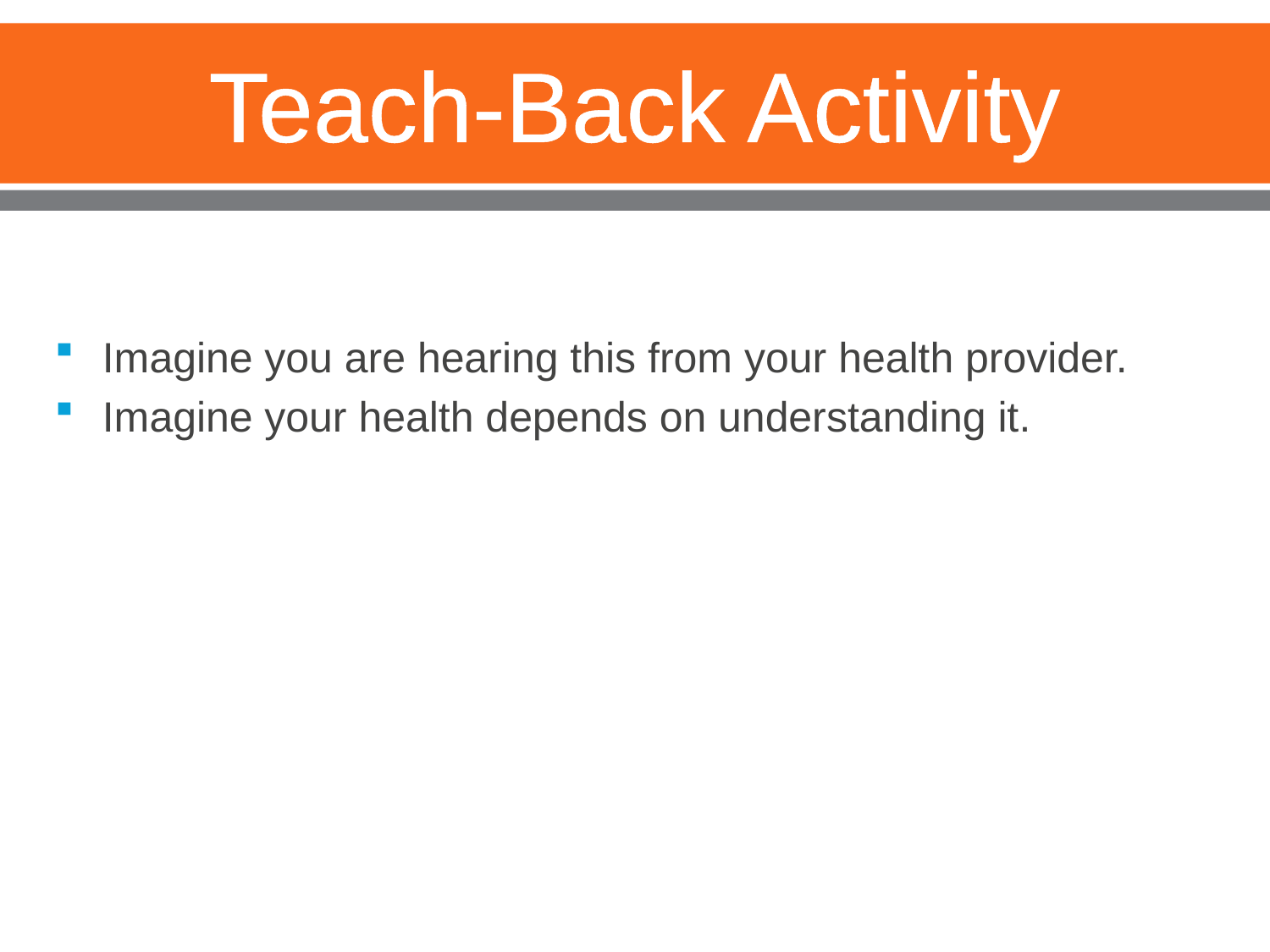

# Teach-Back Activity

Imagine you are hearing this from your health provider.
Imagine your health depends on understanding it.